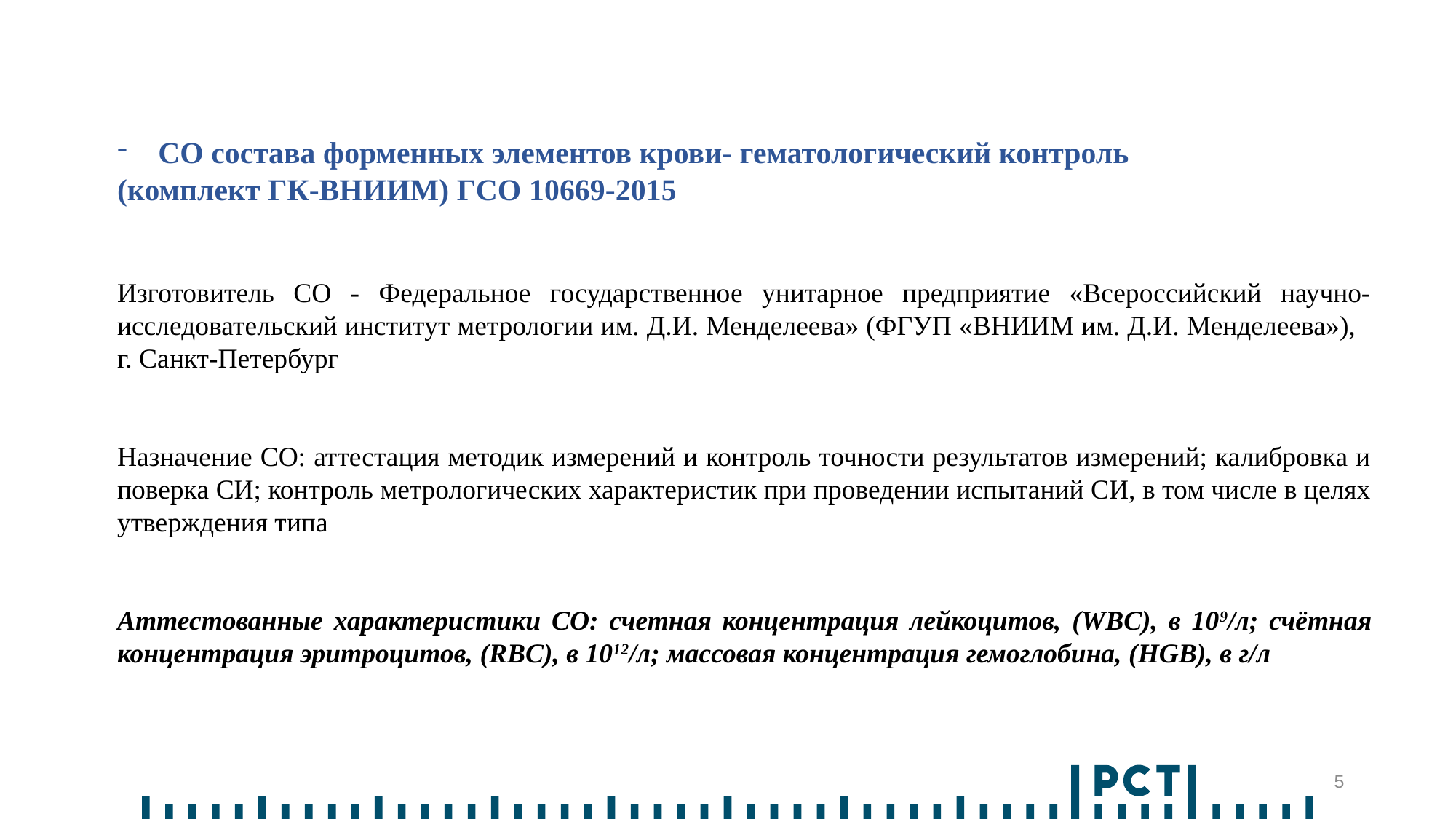

СО состава форменных элементов крови- гематологический контроль
(комплект ГК-ВНИИМ) ГСО 10669-2015

Изготовитель СО - Федеральное государственное унитарное предприятие «Всероссийский научно-исследовательский институт метрологии им. Д.И. Менделеева» (ФГУП «ВНИИМ им. Д.И. Менделеева»),   г. Санкт-Петербург

Назначение СО: аттестация методик измерений и контроль точности результатов измерений; калибровка и поверка СИ; контроль метрологических характеристик при проведении испытаний СИ, в том числе в целях утверждения типа

Аттестованные характеристики СО: счетная концентрация лейкоцитов, (WBC), в 109/л; счётная концентрация эритроцитов, (RBC), в 1012/л; массовая концентрация гемоглобина, (HGB), в г/л

5